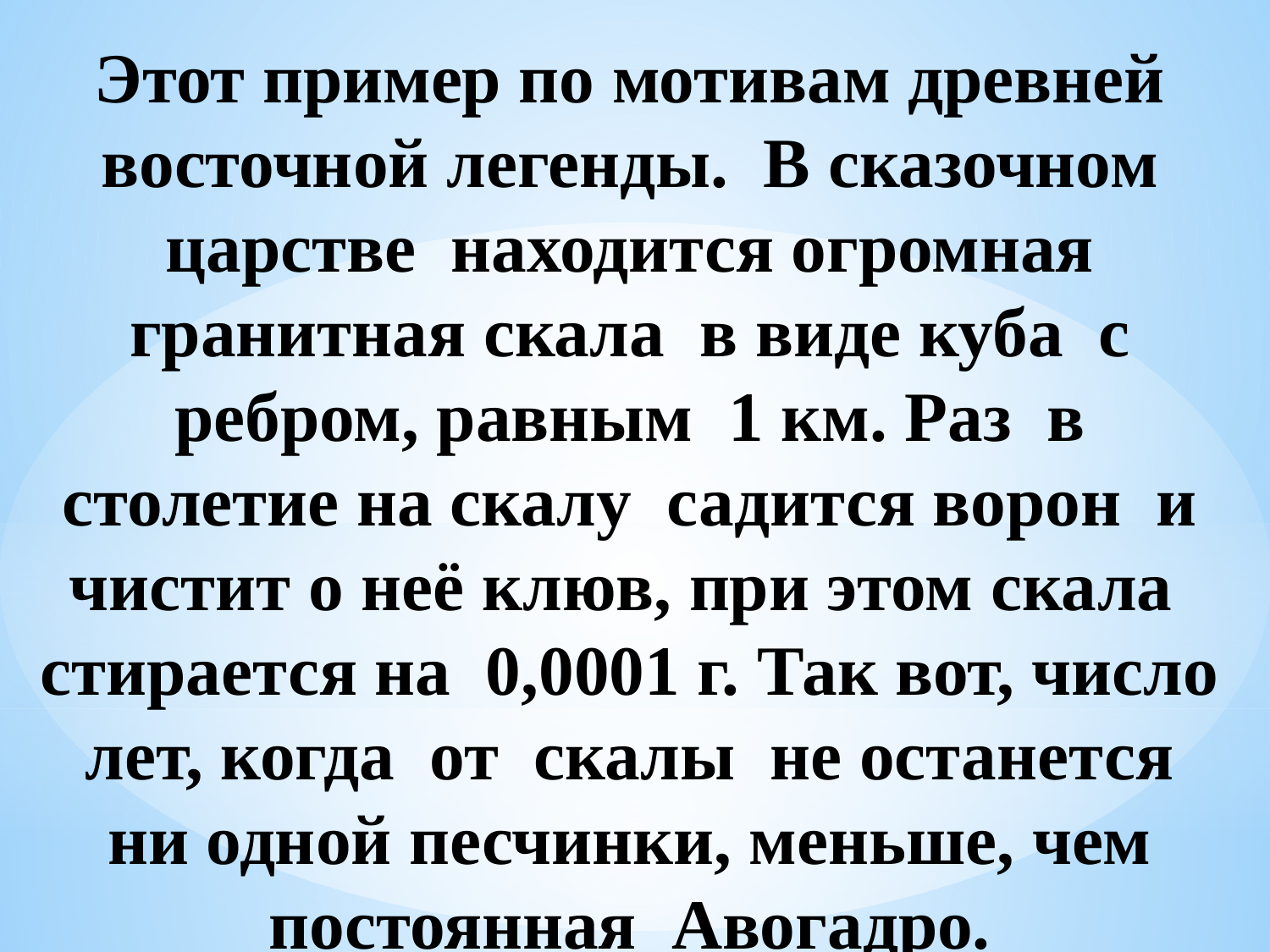

# Этот пример по мотивам древней восточной легенды.  В сказочном царстве  находится огромная гранитная скала  в виде куба  с ребром, равным  1 км. Раз  в столетие на скалу  садится ворон  и чистит о неё клюв, при этом скала  стирается на  0,0001 г. Так вот, число лет, когда  от  скалы  не останется ни одной песчинки, меньше, чем постоянная  Авогадро.